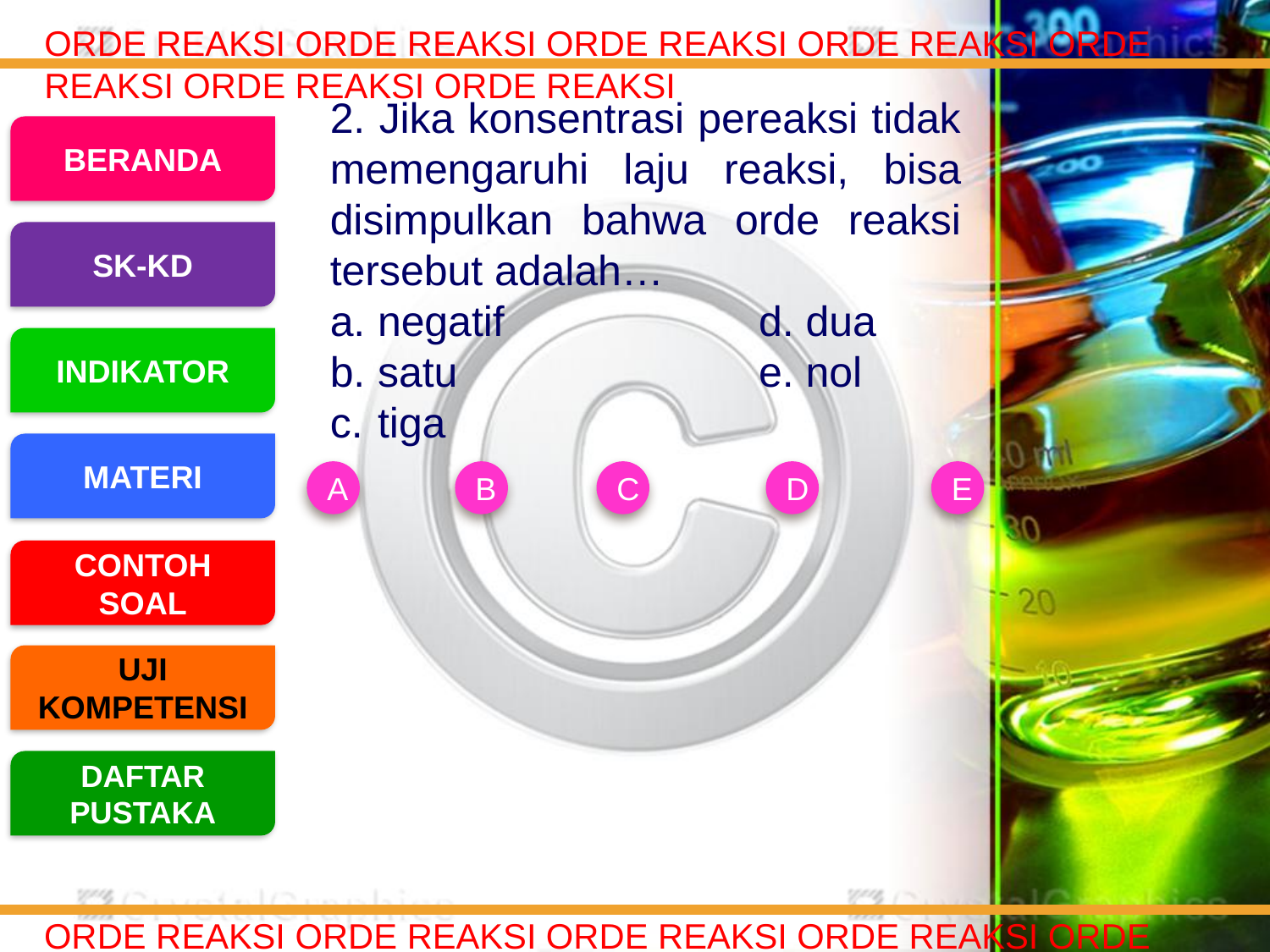

ORDE REAKSI ORDE REAKSI ORDE REAKSI ORDE REAKSI ORDE REAKSI ORDE REAKSI ORDE REAKSI
2. Jika konsentrasi pereaksi tidak memengaruhi laju reaksi, bisa disimpulkan bahwa orde reaksi tersebut adalah…
negatif		d. dua
satu			e. nol
tiga
BERANDA
SK-KD
INDIKATOR
MATERI
A
B
C
D
E
CONTOH SOAL
UJI KOMPETENSI
DAFTAR PUSTAKA
ORDE REAKSI ORDE REAKSI ORDE REAKSI ORDE REAKSI ORDE REAKSI ORDE REAKSI ORDE REAKSI